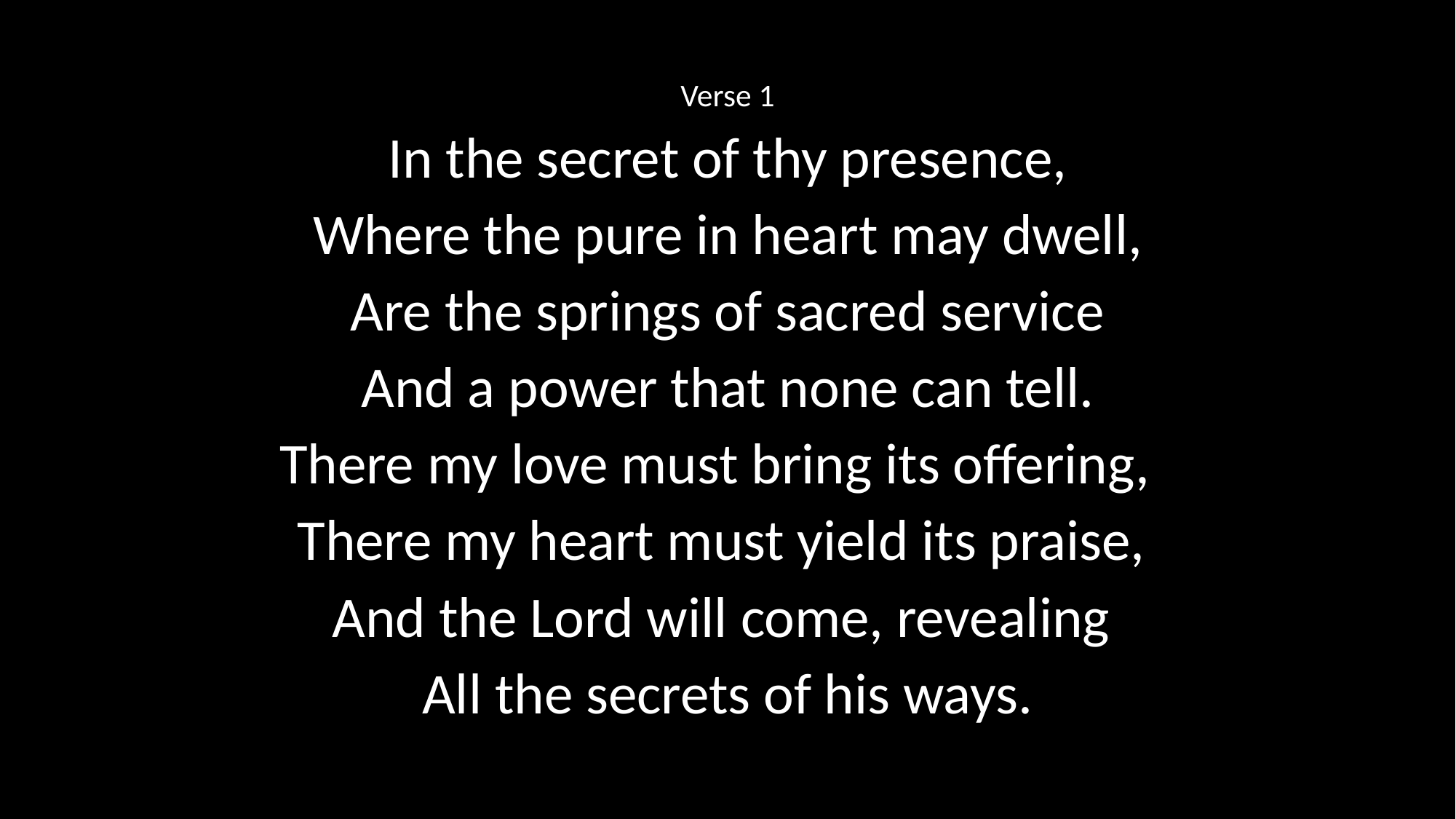

Verse 1
In the secret of thy presence,
Where the pure in heart may dwell,
Are the springs of sacred service
And a power that none can tell.
There my love must bring its offering,
There my heart must yield its praise,
And the Lord will come, revealing
All the secrets of his ways.